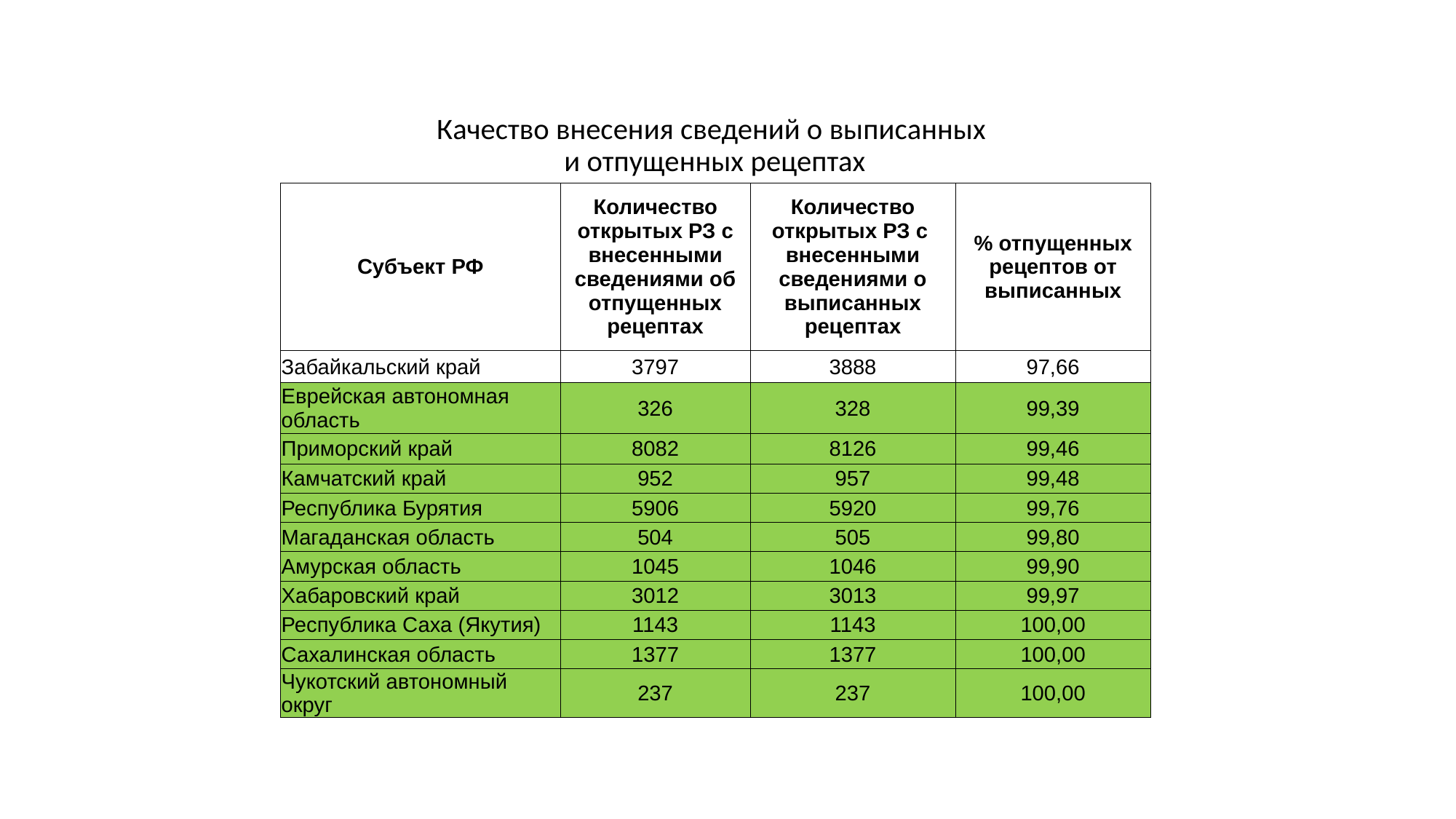

# Качество внесения сведений о выписанных и отпущенных рецептах
| Субъект РФ | Количество открытых РЗ с внесенными сведениями об отпущенных рецептах | Количество открытых РЗ с внесенными сведениями о выписанных рецептах | % отпущенных рецептов от выписанных |
| --- | --- | --- | --- |
| Забайкальский край | 3797 | 3888 | 97,66 |
| Еврейская автономная область | 326 | 328 | 99,39 |
| Приморский край | 8082 | 8126 | 99,46 |
| Камчатский край | 952 | 957 | 99,48 |
| Республика Бурятия | 5906 | 5920 | 99,76 |
| Магаданская область | 504 | 505 | 99,80 |
| Амурская область | 1045 | 1046 | 99,90 |
| Хабаровский край | 3012 | 3013 | 99,97 |
| Республика Саха (Якутия) | 1143 | 1143 | 100,00 |
| Сахалинская область | 1377 | 1377 | 100,00 |
| Чукотский автономный округ | 237 | 237 | 100,00 |